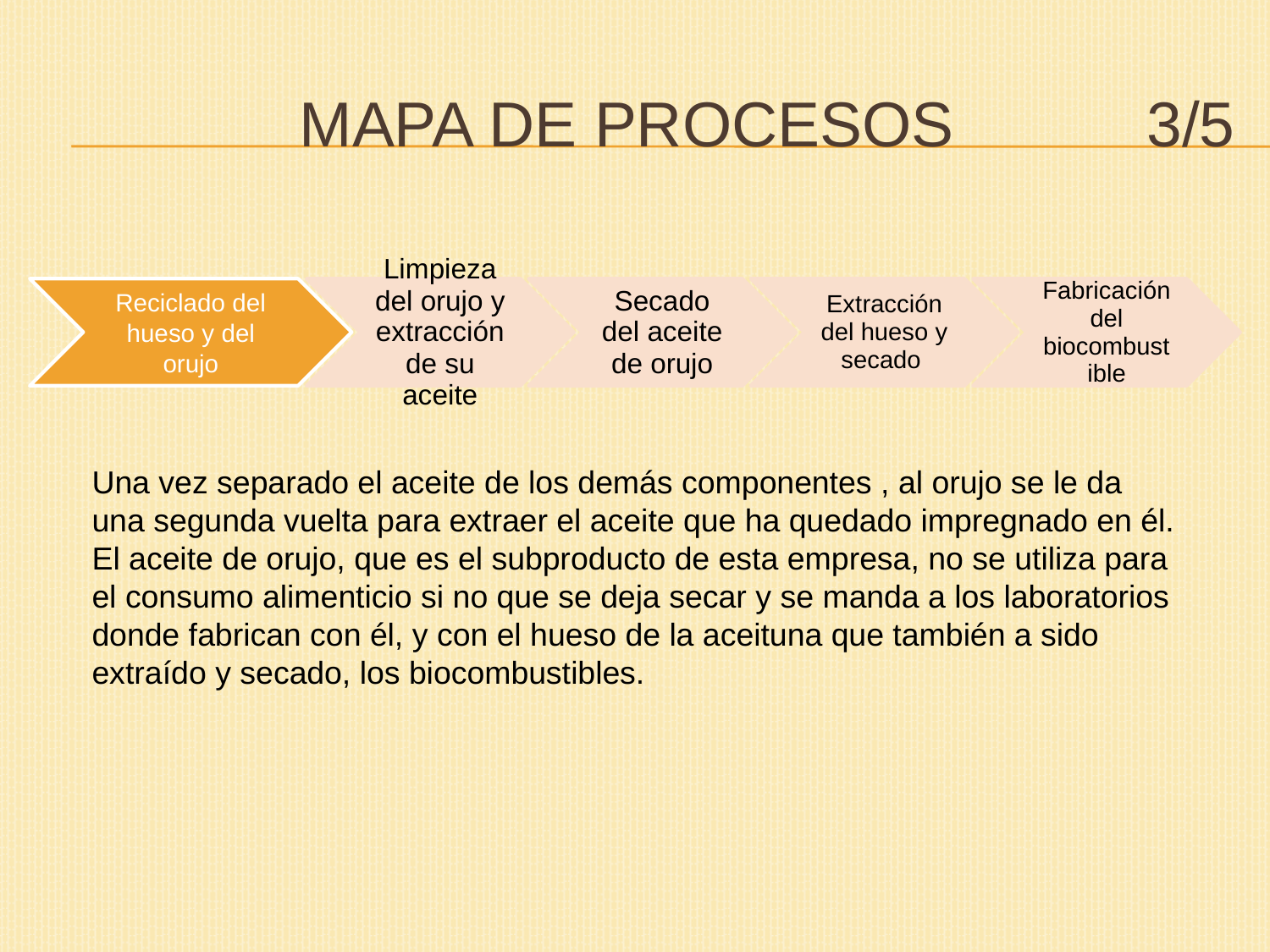

# Mapa de procesos           3/5
Reciclado del hueso y del orujo
Limpieza del orujo y extracción de su aceite
Secado del aceite de orujo
Extracción del hueso y secado
Fabricación del biocombustible
Una vez separado el aceite de los demás componentes , al orujo se le da una segunda vuelta para extraer el aceite que ha quedado impregnado en él. El aceite de orujo, que es el subproducto de esta empresa, no se utiliza para el consumo alimenticio si no que se deja secar y se manda a los laboratorios donde fabrican con él, y con el hueso de la aceituna que también a sido extraído y secado, los biocombustibles.